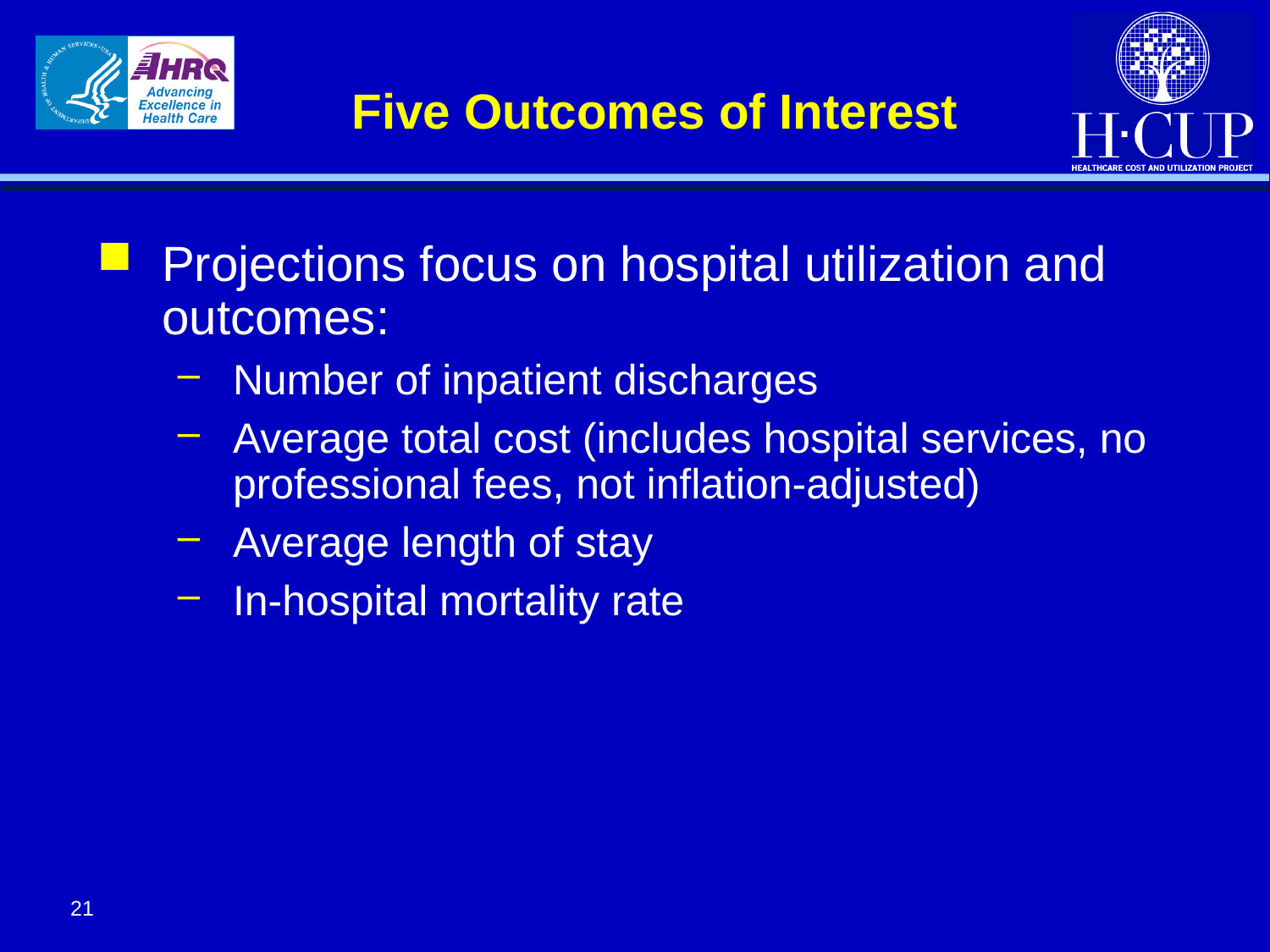

# Five Outcomes of Interest
Projections focus on hospital utilization and outcomes:
Number of inpatient discharges
Average total cost (includes hospital services, no professional fees, not inflation-adjusted)
Average length of stay
In-hospital mortality rate
21